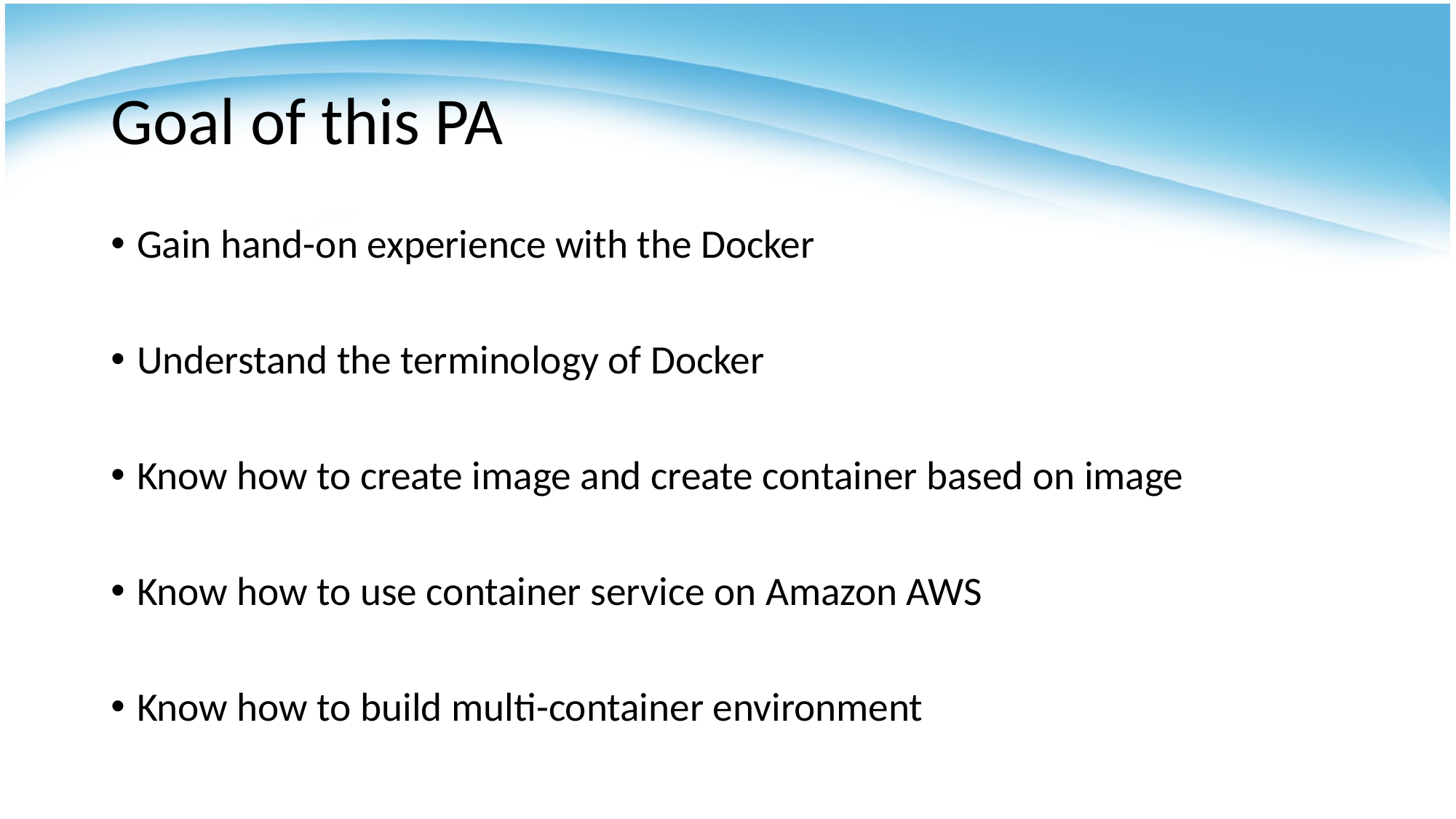

# Goal of this PA
Gain hand-on experience with the Docker

Understand the terminology of Docker

Know how to create image and create container based on image

Know how to use container service on Amazon AWS

Know how to build multi-container environment